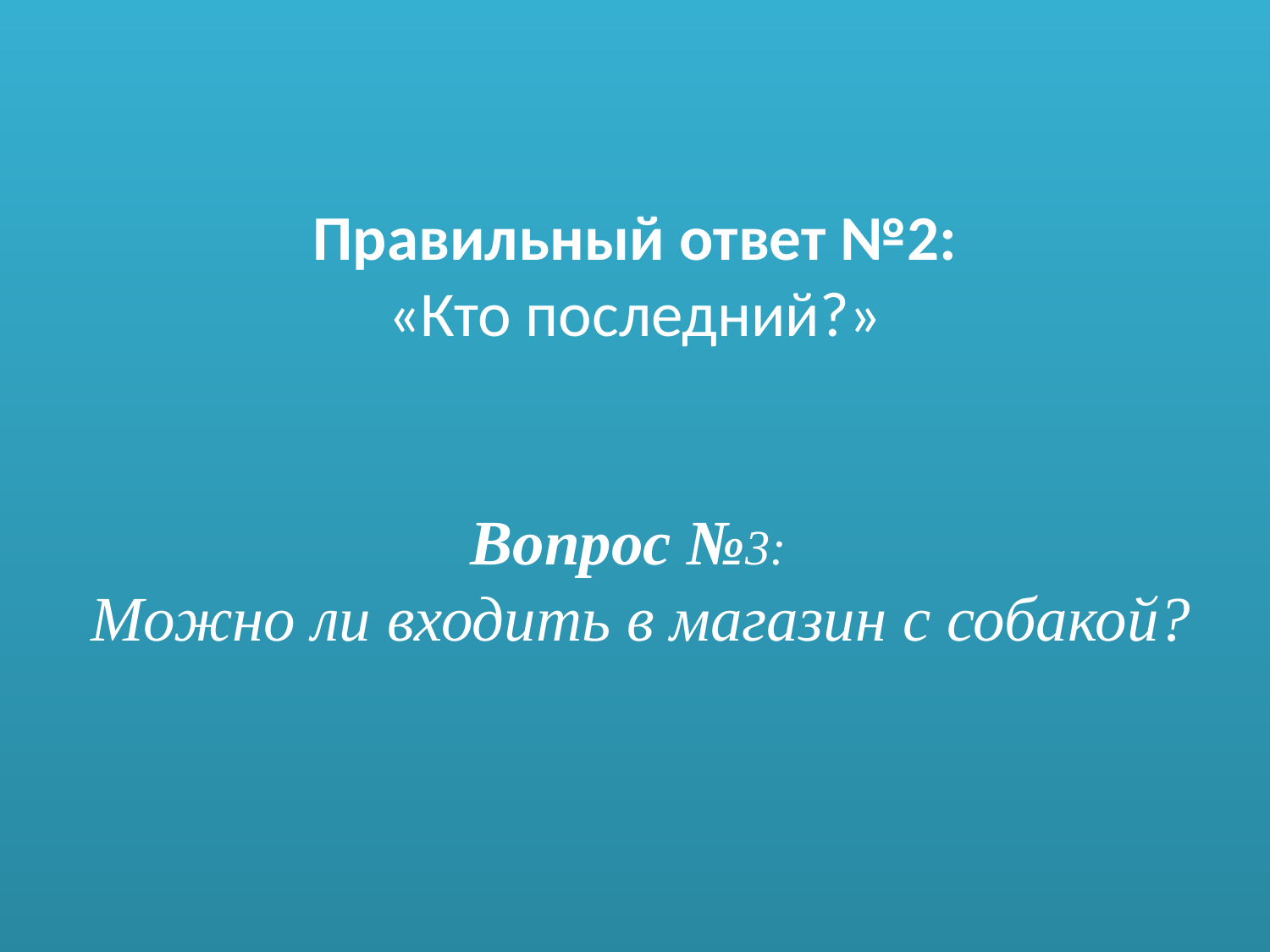

# Правильный ответ №2: «Кто последний?» Вопрос №3: Можно ли входить в магазин с собакой?